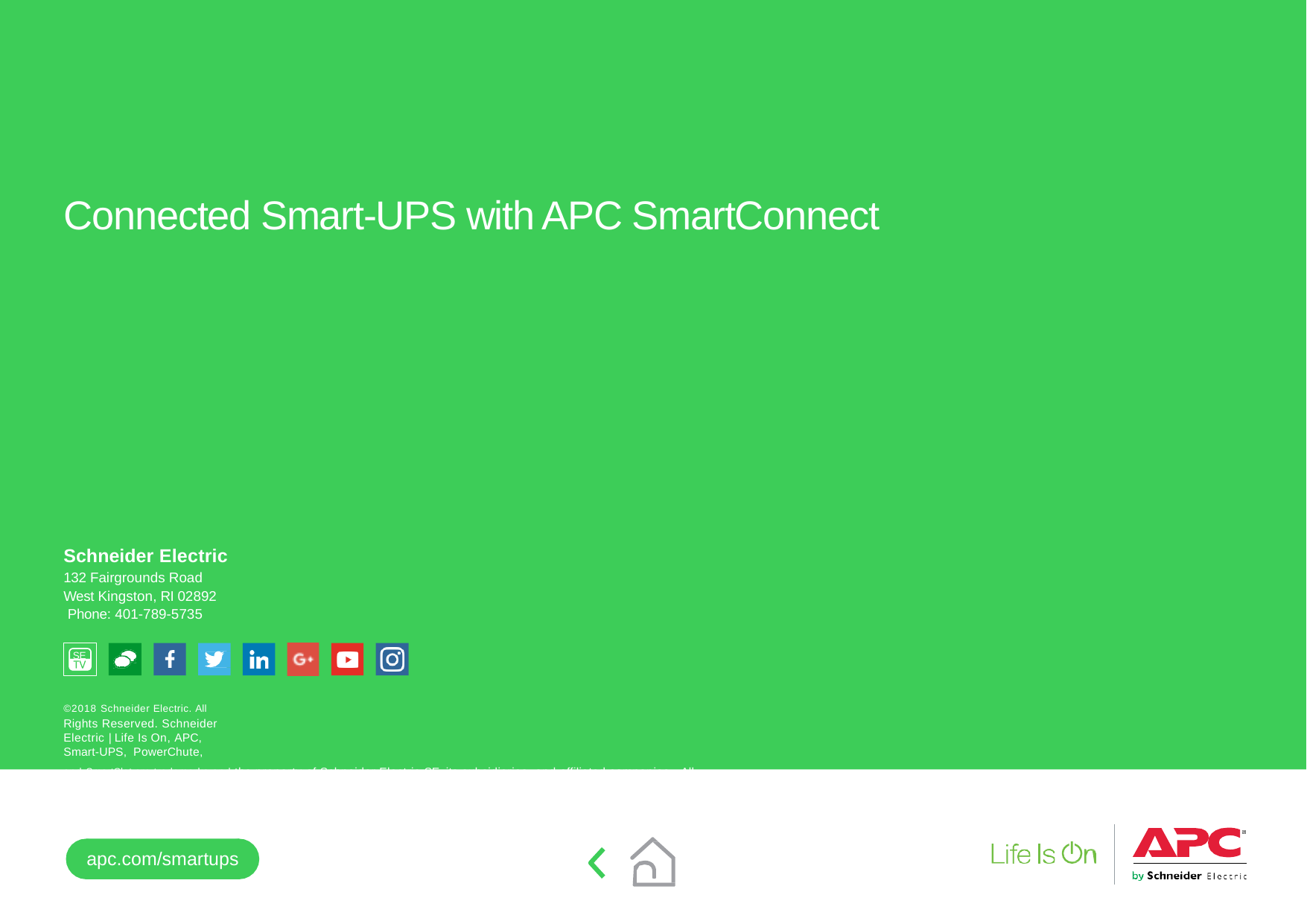

# Connected Smart-UPS with APC SmartConnect
Schneider Electric
132 Fairgrounds Road  West Kingston, RI 02892  Phone: 401-789-5735

SE

©2018 Schneider Electric. All Rights Reserved. Schneider Electric | Life Is On, APC, Smart-UPS, PowerChute,
and SmartSlot are trademarks and the property of Schneider Electric SE, its subsidiaries, and affiliated companies.  All other trademarks are the property of their respective owners. • 998-19812168_GMA-US_EndUser

apc.com/smartups